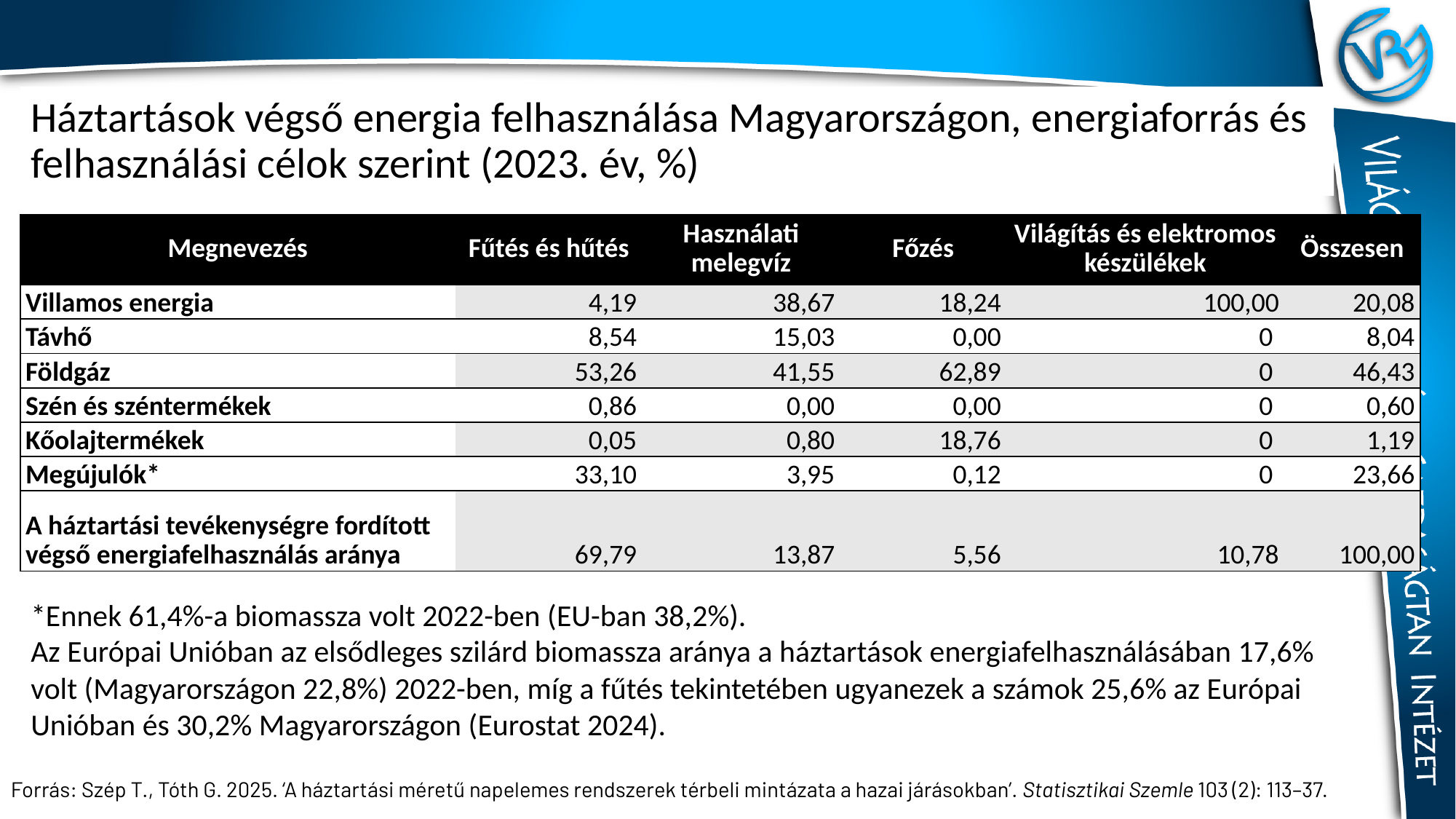

# Háztartások végső energia felhasználása Magyarországon, energiaforrás és felhasználási célok szerint (2023. év, %)
| Megnevezés | Fűtés és hűtés | Használati melegvíz | Főzés | Világítás és elektromos készülékek | Összesen |
| --- | --- | --- | --- | --- | --- |
| Villamos energia | 4,19 | 38,67 | 18,24 | 100,00 | 20,08 |
| Távhő | 8,54 | 15,03 | 0,00 | 0 | 8,04 |
| Földgáz | 53,26 | 41,55 | 62,89 | 0 | 46,43 |
| Szén és széntermékek | 0,86 | 0,00 | 0,00 | 0 | 0,60 |
| Kőolajtermékek | 0,05 | 0,80 | 18,76 | 0 | 1,19 |
| Megújulók\* | 33,10 | 3,95 | 0,12 | 0 | 23,66 |
| A háztartási tevékenységre fordított végső energiafelhasználás aránya | 69,79 | 13,87 | 5,56 | 10,78 | 100,00 |
*Ennek 61,4%-a biomassza volt 2022-ben (EU-ban 38,2%).
Az Európai Unióban az elsődleges szilárd biomassza aránya a háztartások energiafelhasználásában 17,6% volt (Magyarországon 22,8%) 2022-ben, míg a fűtés tekintetében ugyanezek a számok 25,6% az Európai Unióban és 30,2% Magyarországon (Eurostat 2024).
Forrás: Szép T., Tóth G. 2025. ‘A háztartási méretű napelemes rendszerek térbeli mintázata a hazai járásokban’. Statisztikai Szemle 103 (2): 113–37.